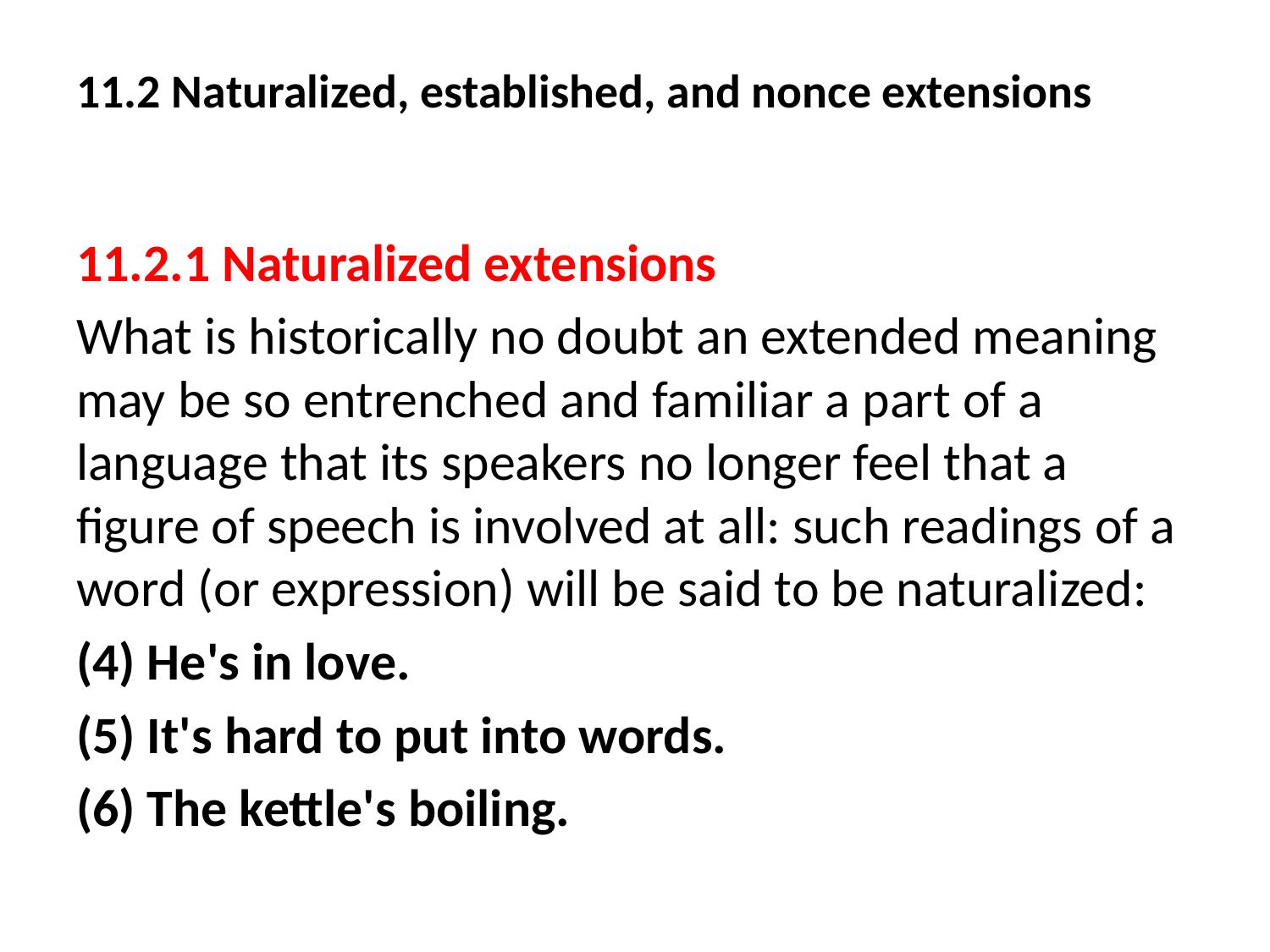

# 11.2 Naturalized, established, and nonce extensions
11.2.1 Naturalized extensions
What is historically no doubt an extended meaning may be so entrenched and familiar a part of a language that its speakers no longer feel that a figure of speech is involved at all: such readings of a word (or expression) will be said to be naturalized:
(4) He's in love.
(5) It's hard to put into words.
(6) The kettle's boiling.